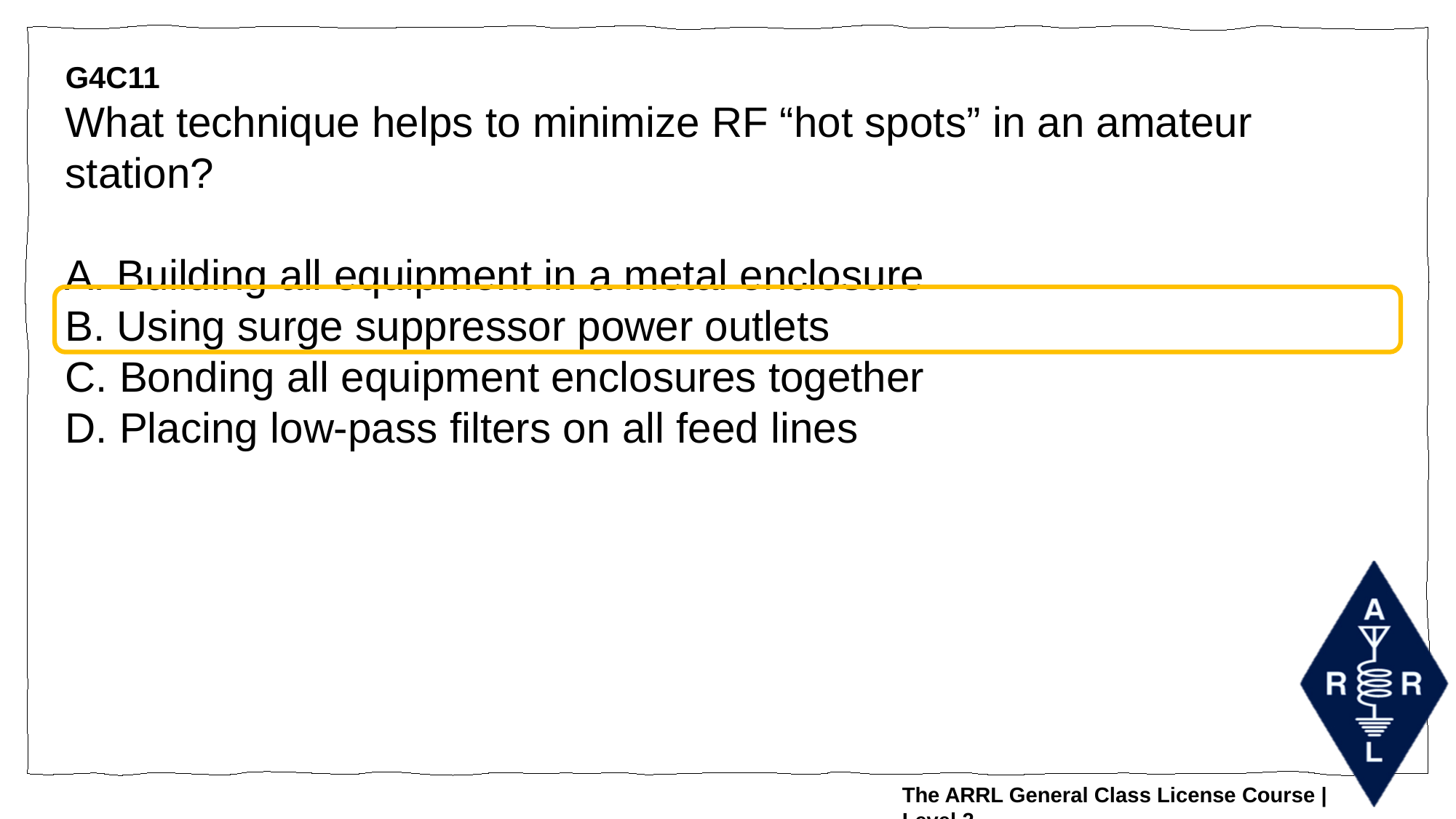

G4C11
What technique helps to minimize RF “hot spots” in an amateur station?

A. Building all equipment in a metal enclosure
B. Using surge suppressor power outlets
C. Bonding all equipment enclosures together
D. Placing low-pass filters on all feed lines